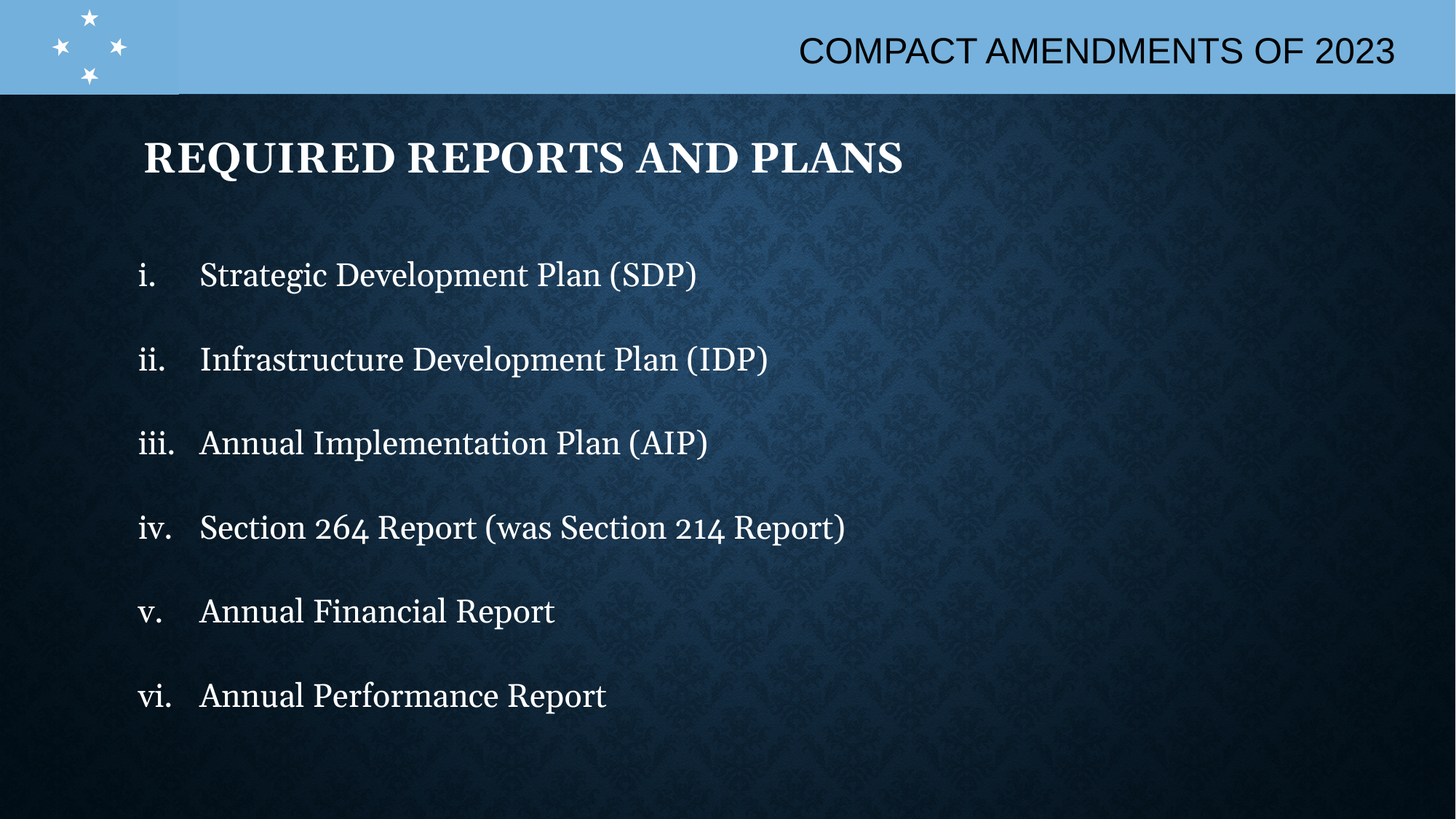

# REQUIRED Reports AND PLANS

Strategic Development Plan (SDP)

Infrastructure Development Plan (IDP)

Annual Implementation Plan (AIP)

Section 264 Report (was Section 214 Report)

Annual Financial Report

Annual Performance Report